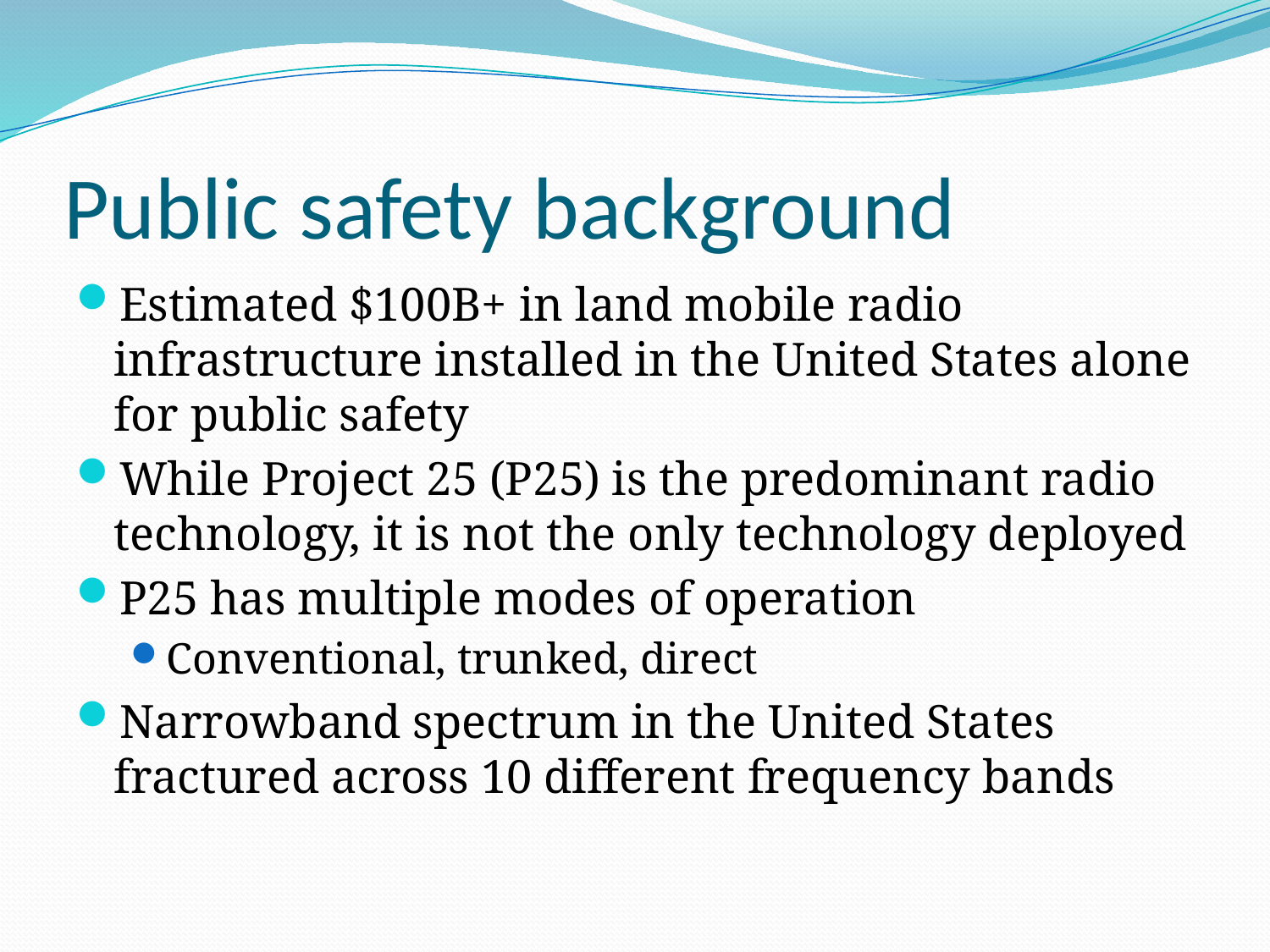

# Public safety background
Estimated $100B+ in land mobile radio infrastructure installed in the United States alone for public safety
While Project 25 (P25) is the predominant radio technology, it is not the only technology deployed
P25 has multiple modes of operation
Conventional, trunked, direct
Narrowband spectrum in the United States fractured across 10 different frequency bands